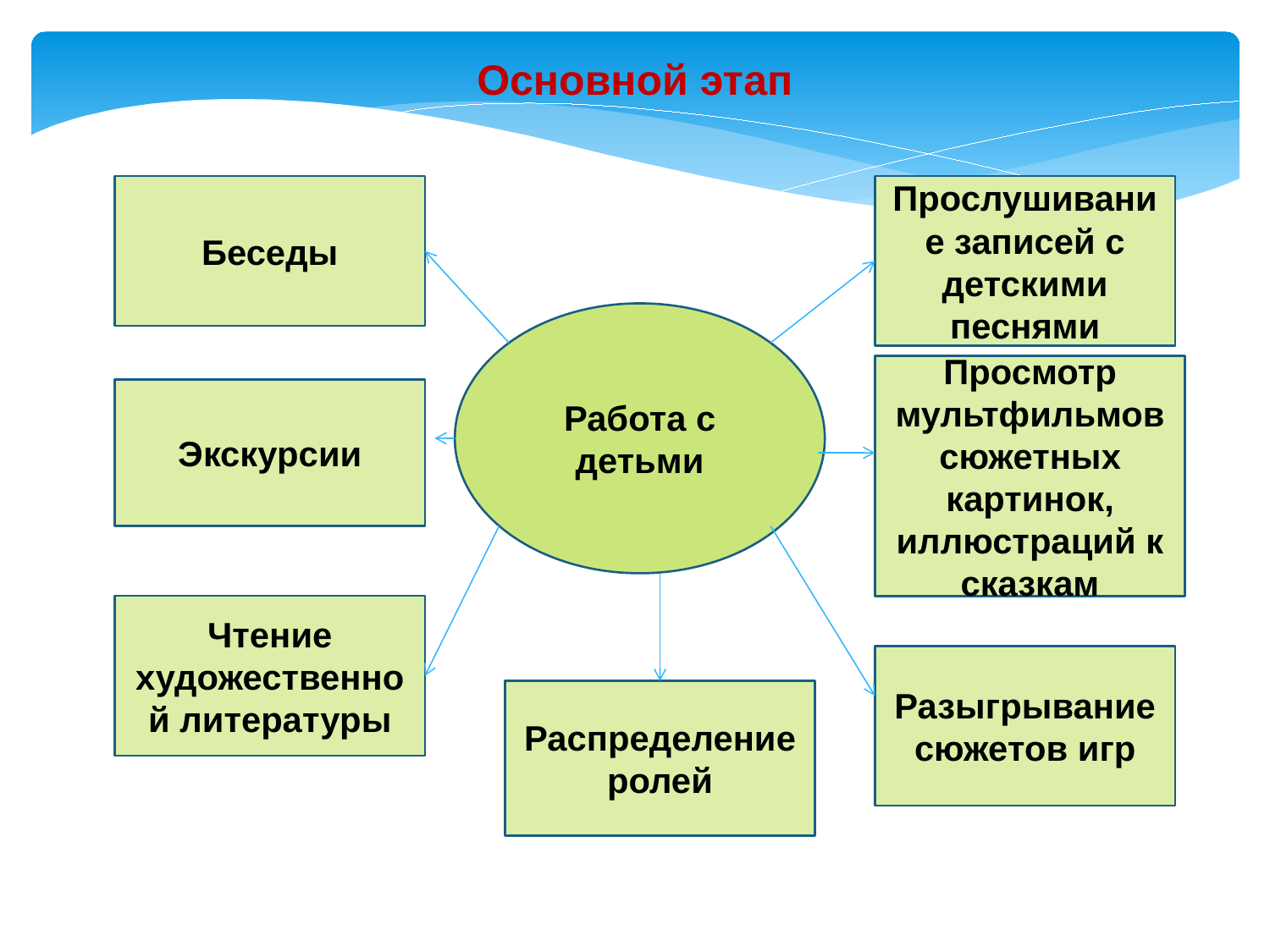

Основной этап
Беседы
Прослушивание записей с детскими песнями
Работа с детьми
Просмотр мультфильмов сюжетных картинок, иллюстраций к сказкам
Экскурсии
Чтение художественной литературы
Разыгрывание сюжетов игр
Распределение ролей